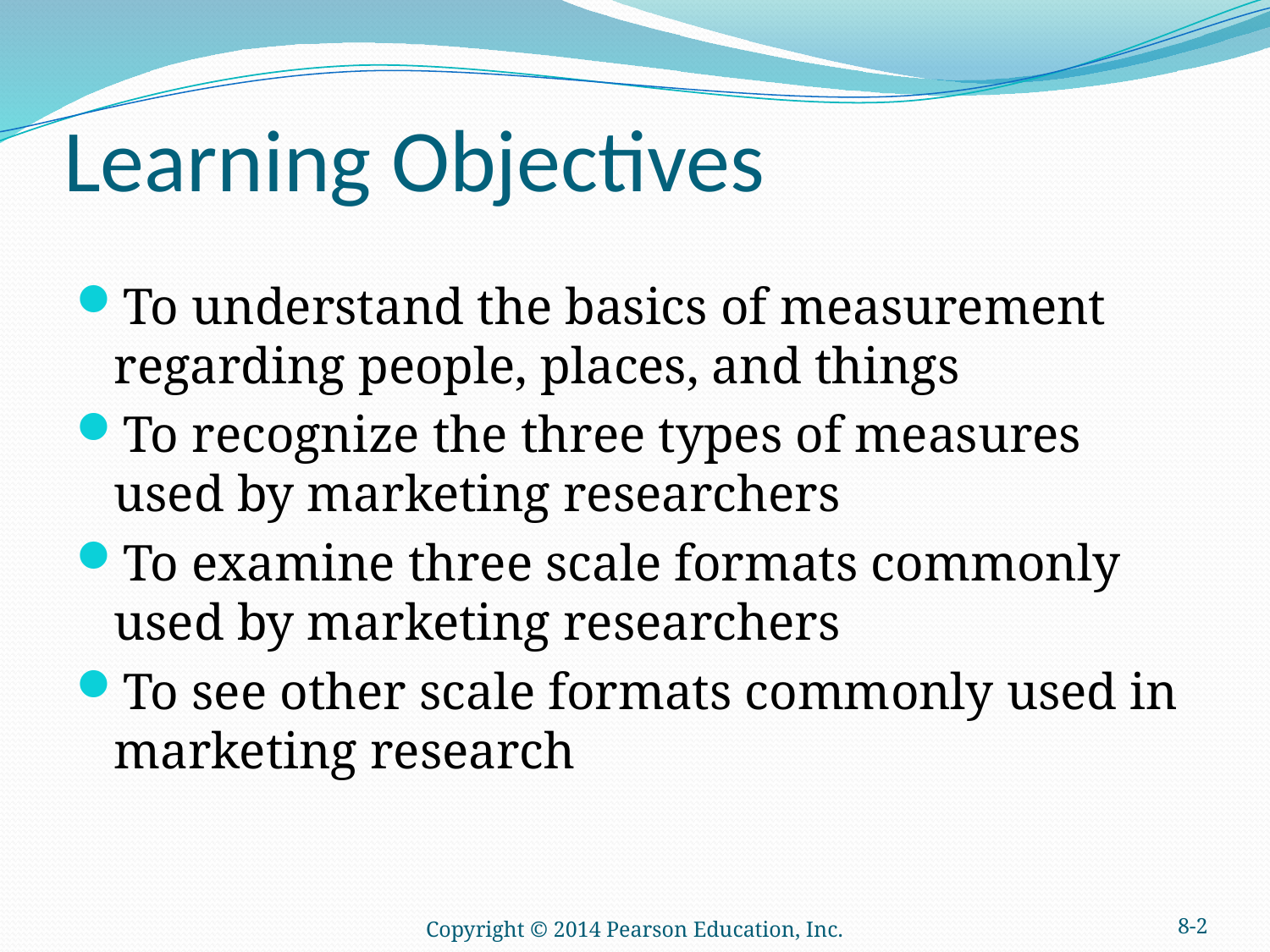

# Learning Objectives
To understand the basics of measurement regarding people, places, and things
To recognize the three types of measures used by marketing researchers
To examine three scale formats commonly used by marketing researchers
To see other scale formats commonly used in marketing research